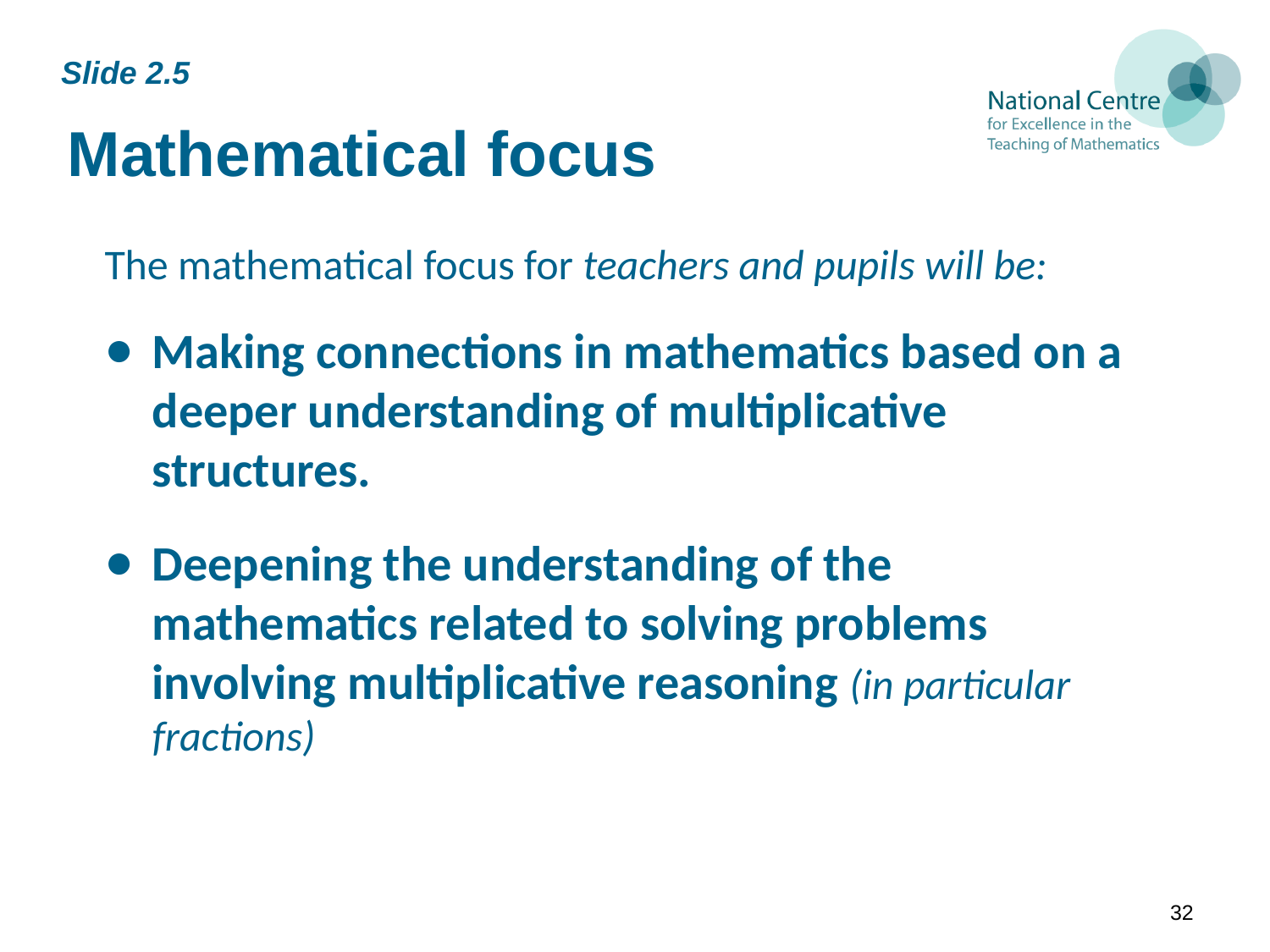

Slide 2.5
Mathematical focus
The mathematical focus for teachers and pupils will be:
Making connections in mathematics based on a deeper understanding of multiplicative structures.

Deepening the understanding of the mathematics related to solving problems involving multiplicative reasoning (in particular fractions)
32